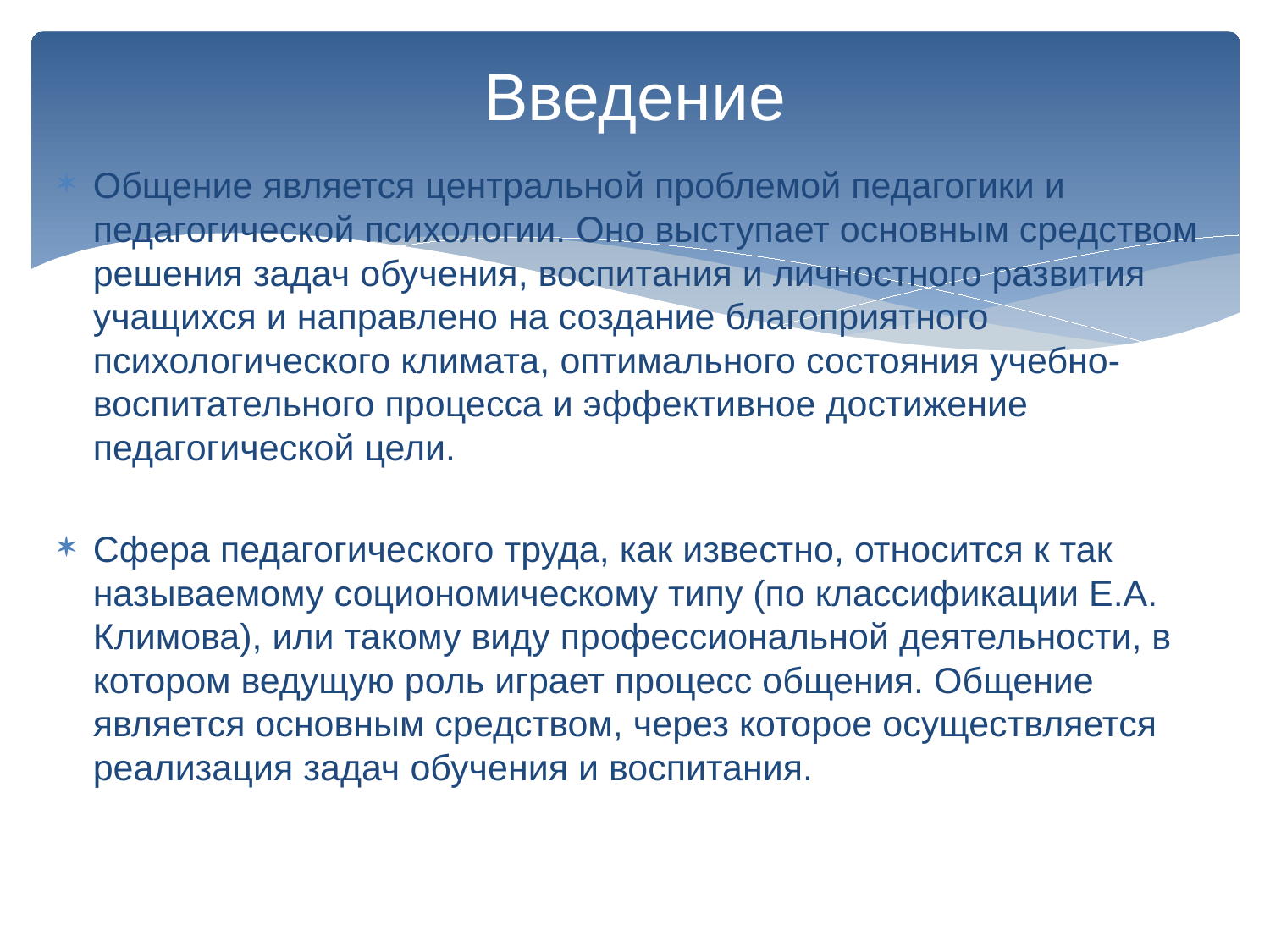

# Введение
Общение является центральной проблемой педагогики и педагогической психологии. Оно выступает основным средством решения задач обучения, воспитания и личностного развития учащихся и направлено на создание благоприятного психологического климата, оптима­льного состояния учебно-воспитательного процесса и эффек­тивное достижение педагогической цели.

Сфера педагогического труда, как известно, относится к так называемому социономическому типу (по классификации Е.А. Климова), или такому виду профессиональной деятельности, в котором ведущую роль играет процесс общения. Общение является основным средством, через которое осуществляется реализация задач обучения и воспитания.